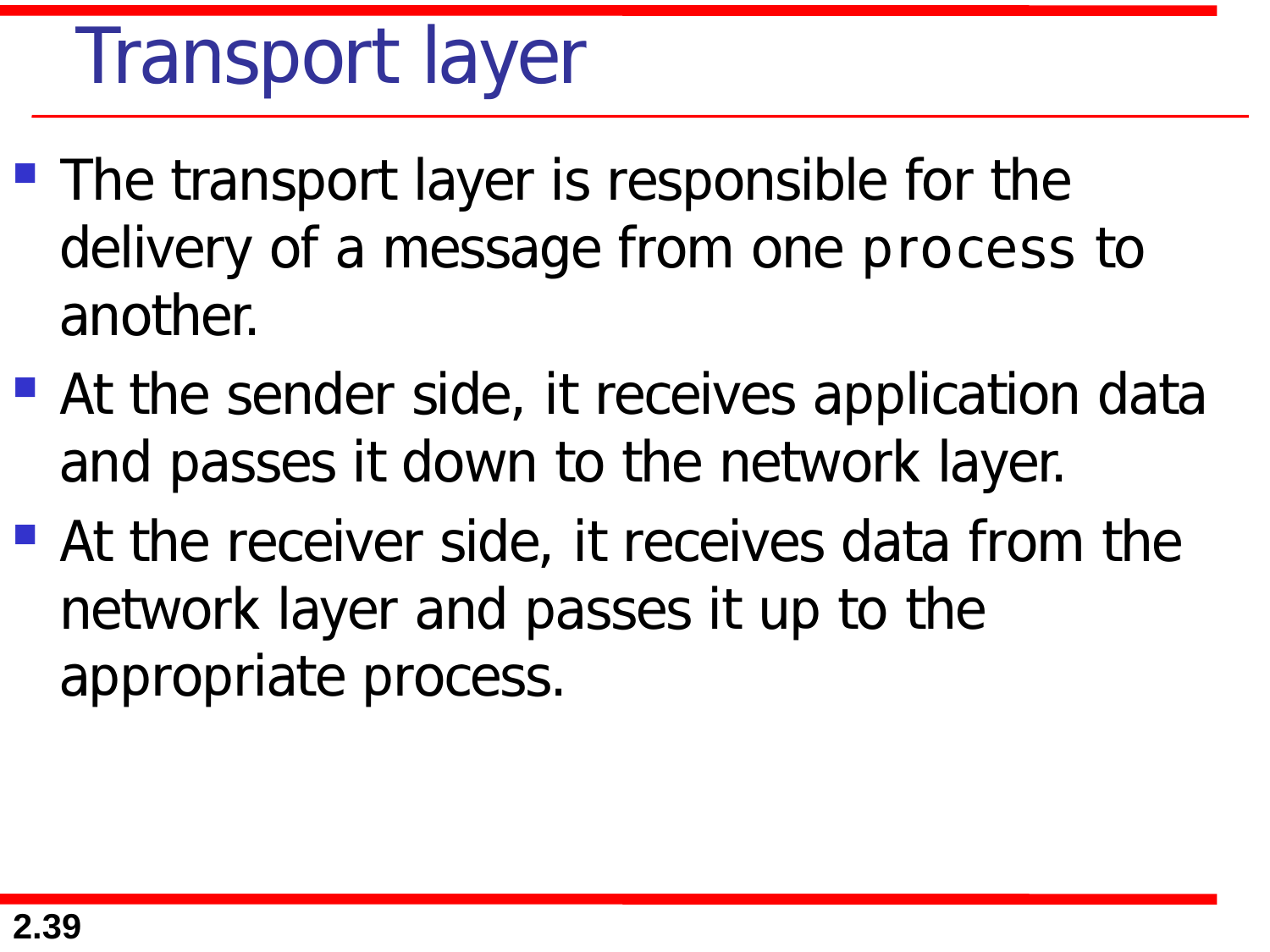

# Transport layer

The transport layer is responsible for the delivery of a message from one process to another.
At the sender side, it receives application data and passes it down to the network layer.
At the receiver side, it receives data from the network layer and passes it up to the appropriate process.
2.39